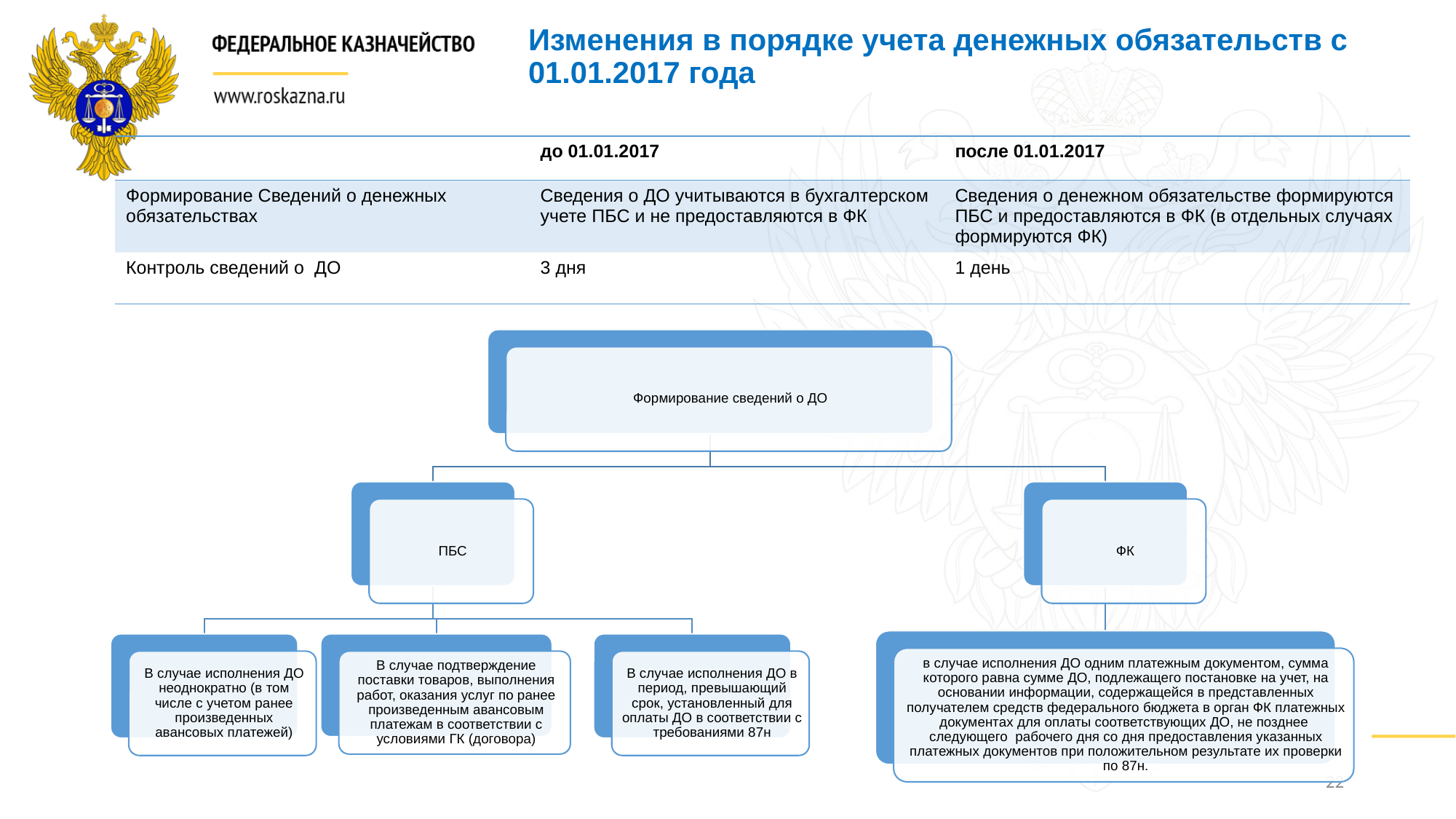

# Изменения в порядке учета денежных обязательств с 01.01.2017 года
|  | до 01.01.2017 | после 01.01.2017 |
| --- | --- | --- |
| Формирование Сведений о денежных обязательствах | Сведения о ДО учитываются в бухгалтерском учете ПБС и не предоставляются в ФК | Сведения о денежном обязательстве формируются ПБС и предоставляются в ФК (в отдельных случаях формируются ФК) |
| Контроль сведений о ДО | 3 дня | 1 день |
Формирование сведений о ДО
ПБС
В случае исполнения ДО неоднократно (в том числе с учетом ранее произведенных авансовых платежей)
В случае подтверждение поставки товаров, выполнения работ, оказания услуг по ранее произведенным авансовым платежам в соответствии с условиями ГК (договора)
В случае исполнения ДО в период, превышающий срок, установленный для оплаты ДО в соответствии с требованиями 87н
ФК
в случае исполнения ДО одним платежным документом, сумма которого равна сумме ДО, подлежащего постановке на учет, на основании информации, содержащейся в представленных получателем средств федерального бюджета в орган ФК платежных документах для оплаты соответствующих ДО, не позднее  следующего  рабочего дня со дня предоставления указанных платежных документов при положительном результате их проверки по 87н.
22